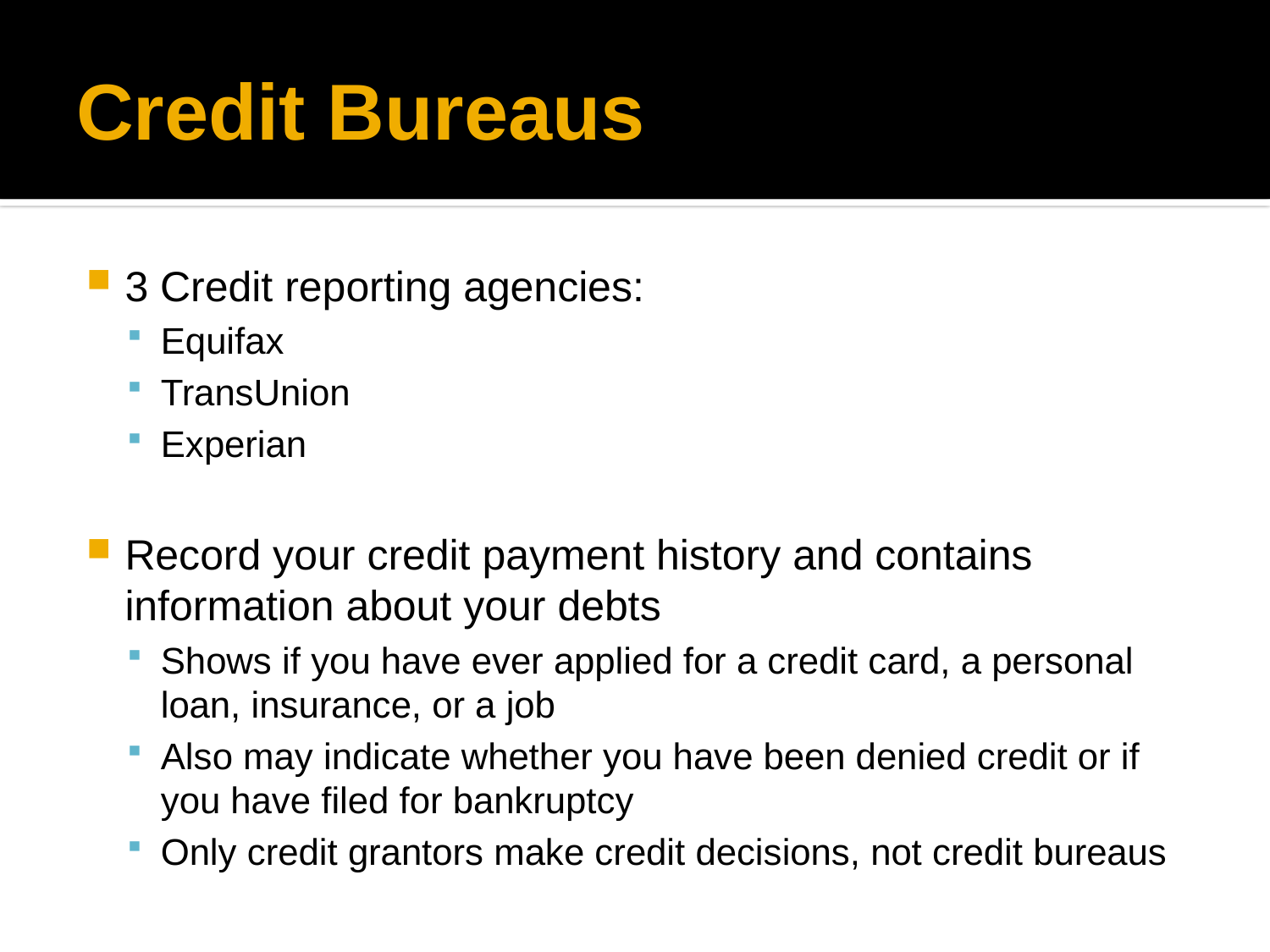

# Credit Bureaus
3 Credit reporting agencies:
Equifax
TransUnion
Experian

Record your credit payment history and contains information about your debts
Shows if you have ever applied for a credit card, a personal loan, insurance, or a job
Also may indicate whether you have been denied credit or if you have filed for bankruptcy
Only credit grantors make credit decisions, not credit bureaus